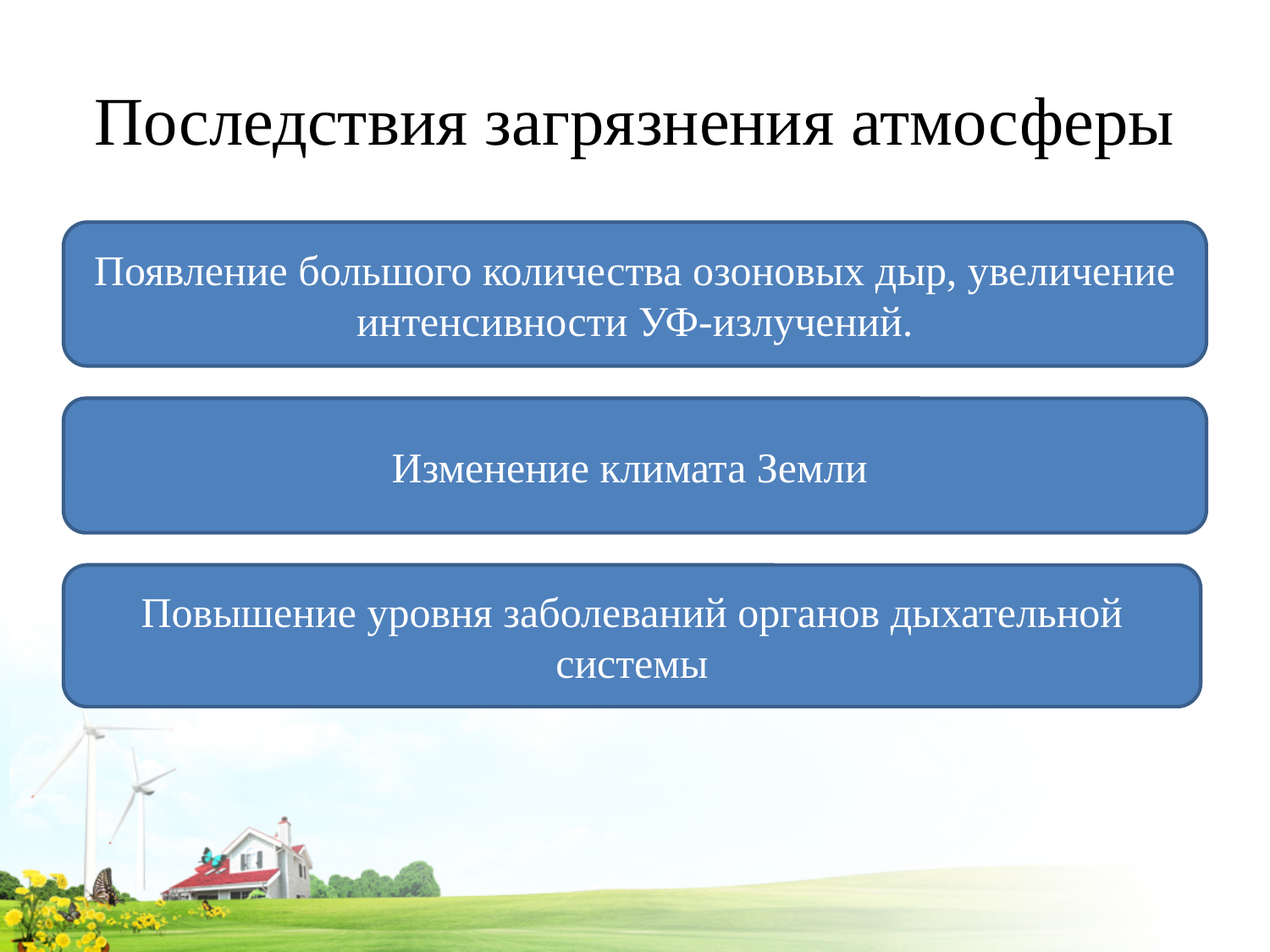

# Последствия загрязнения атмосферы
Появление большого количества озоновых дыр, увеличение интенсивности УФ-излучений.
Изменение климата Земли
Повышение уровня заболеваний органов дыхательной системы